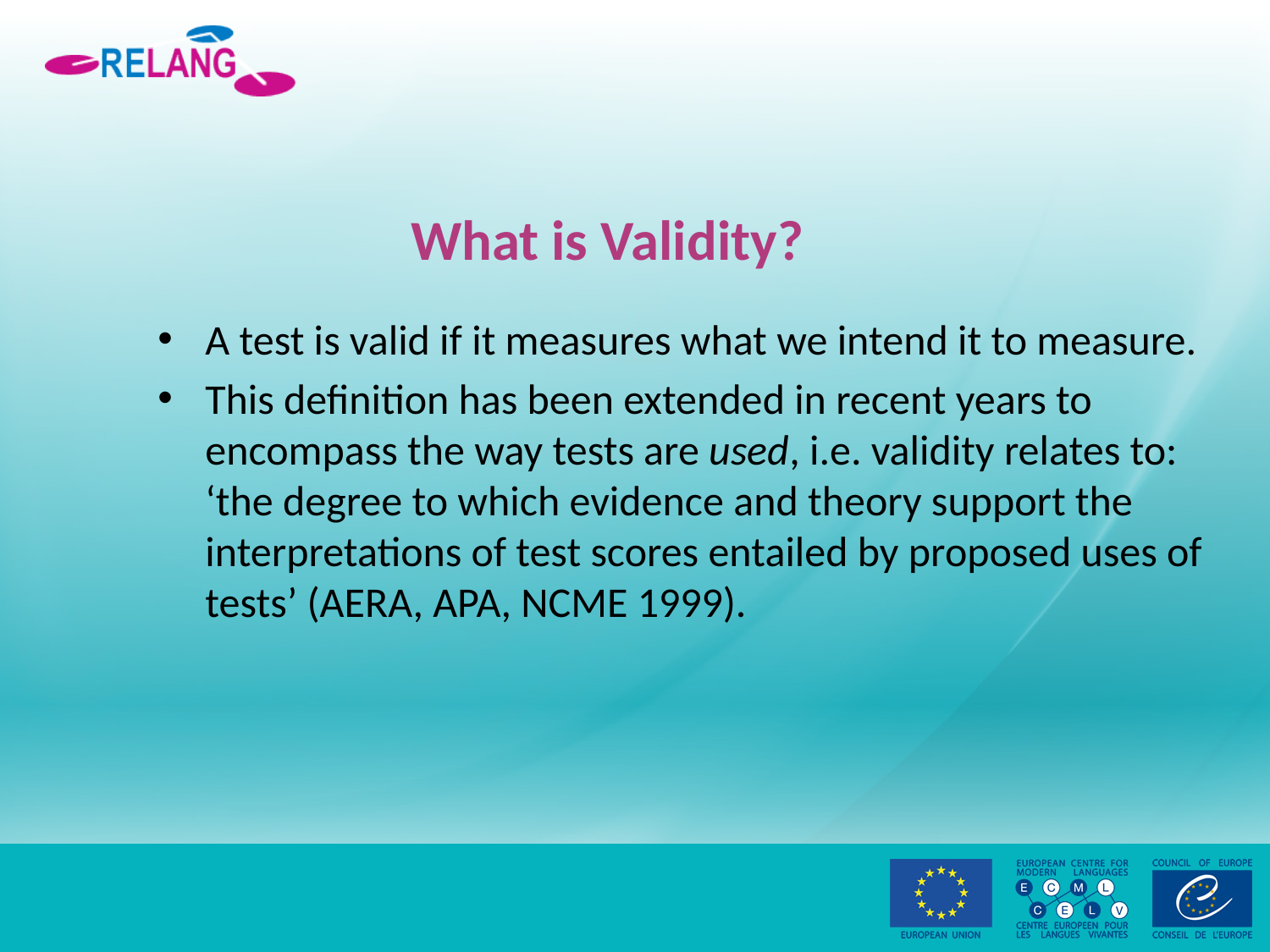

# What is Validity?
A test is valid if it measures what we intend it to measure.
This definition has been extended in recent years to encompass the way tests are used, i.e. validity relates to: ‘the degree to which evidence and theory support the interpretations of test scores entailed by proposed uses of tests’ (AERA, APA, NCME 1999).